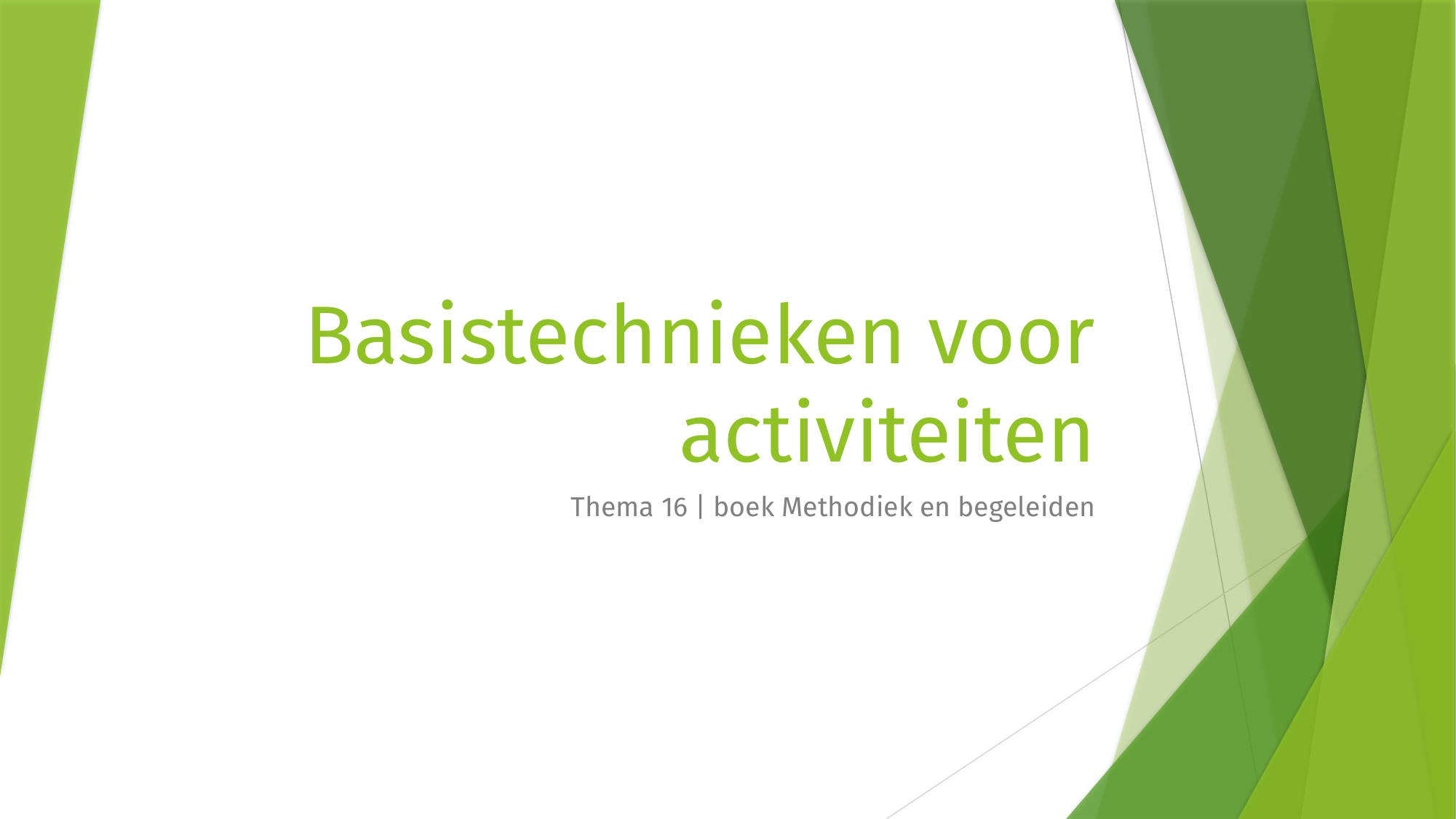

# Basistechnieken voor activiteiten
Thema 16 | boek Methodiek en begeleiden